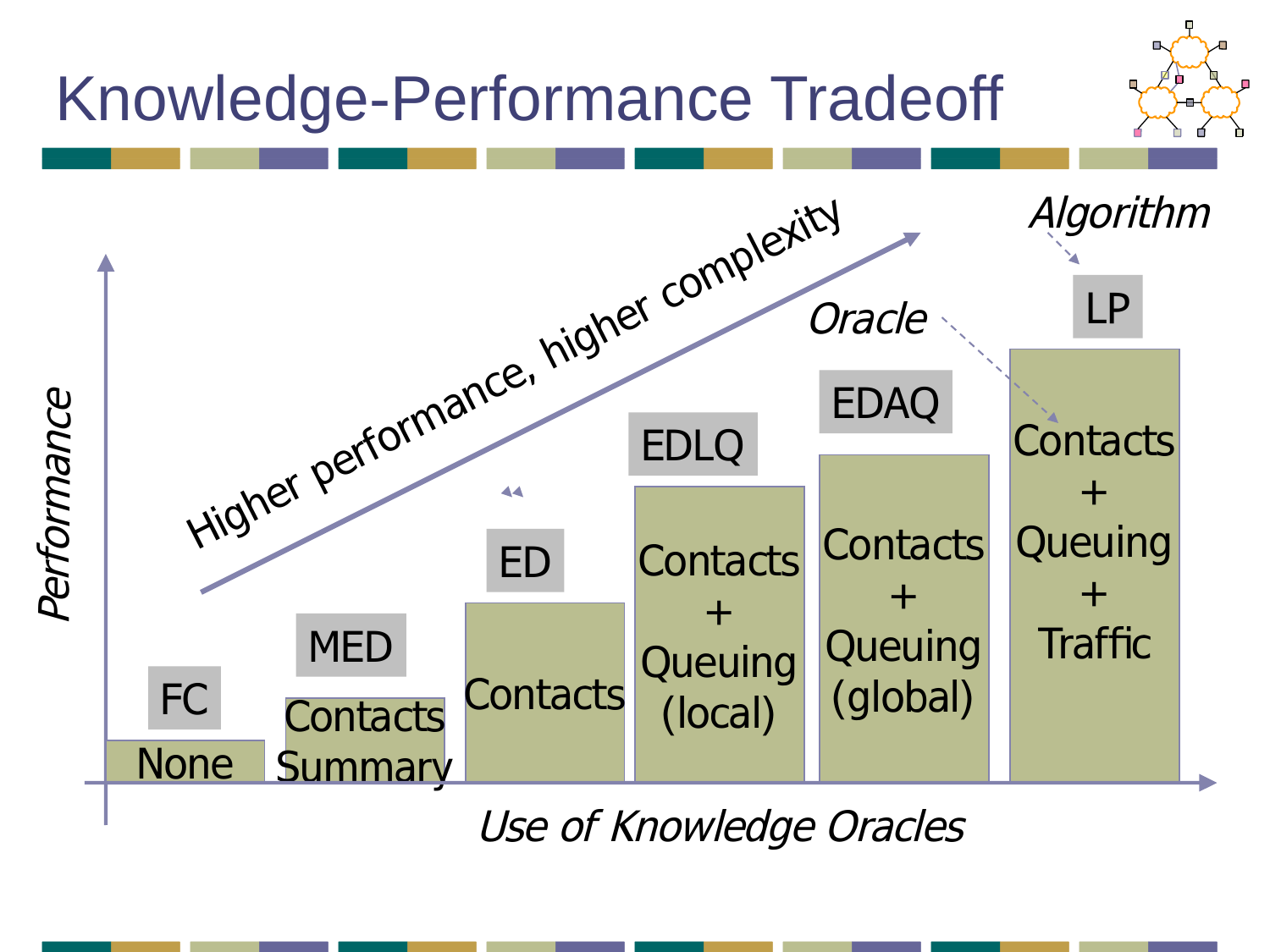

# Knowledge-Performance Tradeoff
Algorithm

LP
Oracle

Higher performance, higher complexity
Contacts
+
Queuing
+
Traffic

EDAQ
EDLQ

ED
MED
Contacts
+
Queuing
(global)
Contacts
+
Queuing
(local)

Contacts
Contacts
Summary
Performance
FC
None

Use of Knowledge Oracles